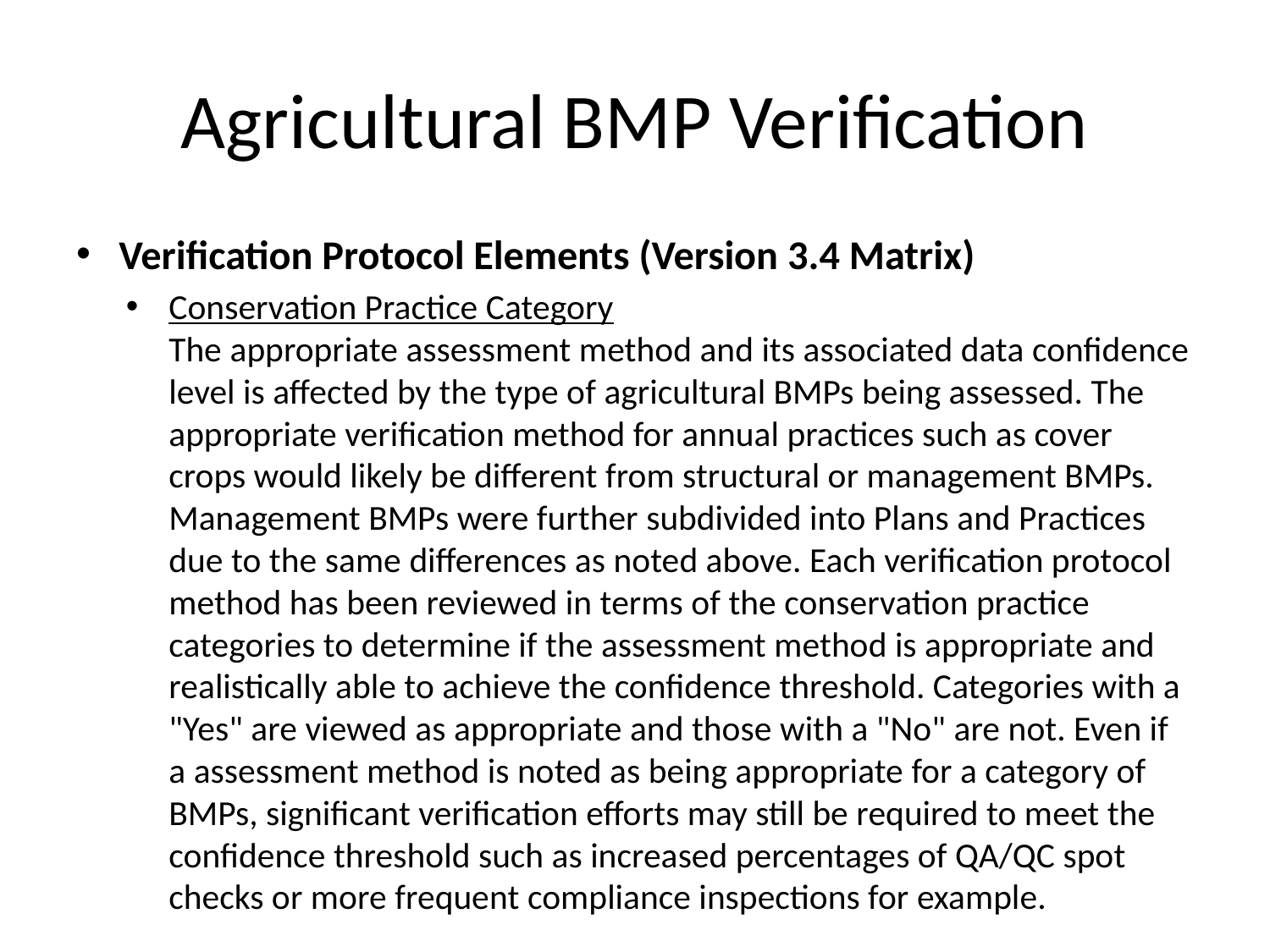

# Agricultural BMP Verification
Verification Protocol Elements (Version 3.4 Matrix)
Conservation Practice Category
The appropriate assessment method and its associated data confidence level is affected by the type of agricultural BMPs being assessed. The appropriate verification method for annual practices such as cover crops would likely be different from structural or management BMPs. Management BMPs were further subdivided into Plans and Practices due to the same differences as noted above. Each verification protocol method has been reviewed in terms of the conservation practice categories to determine if the assessment method is appropriate and realistically able to achieve the confidence threshold. Categories with a "Yes" are viewed as appropriate and those with a "No" are not. Even if a assessment method is noted as being appropriate for a category of BMPs, significant verification efforts may still be required to meet the confidence threshold such as increased percentages of QA/QC spot checks or more frequent compliance inspections for example.